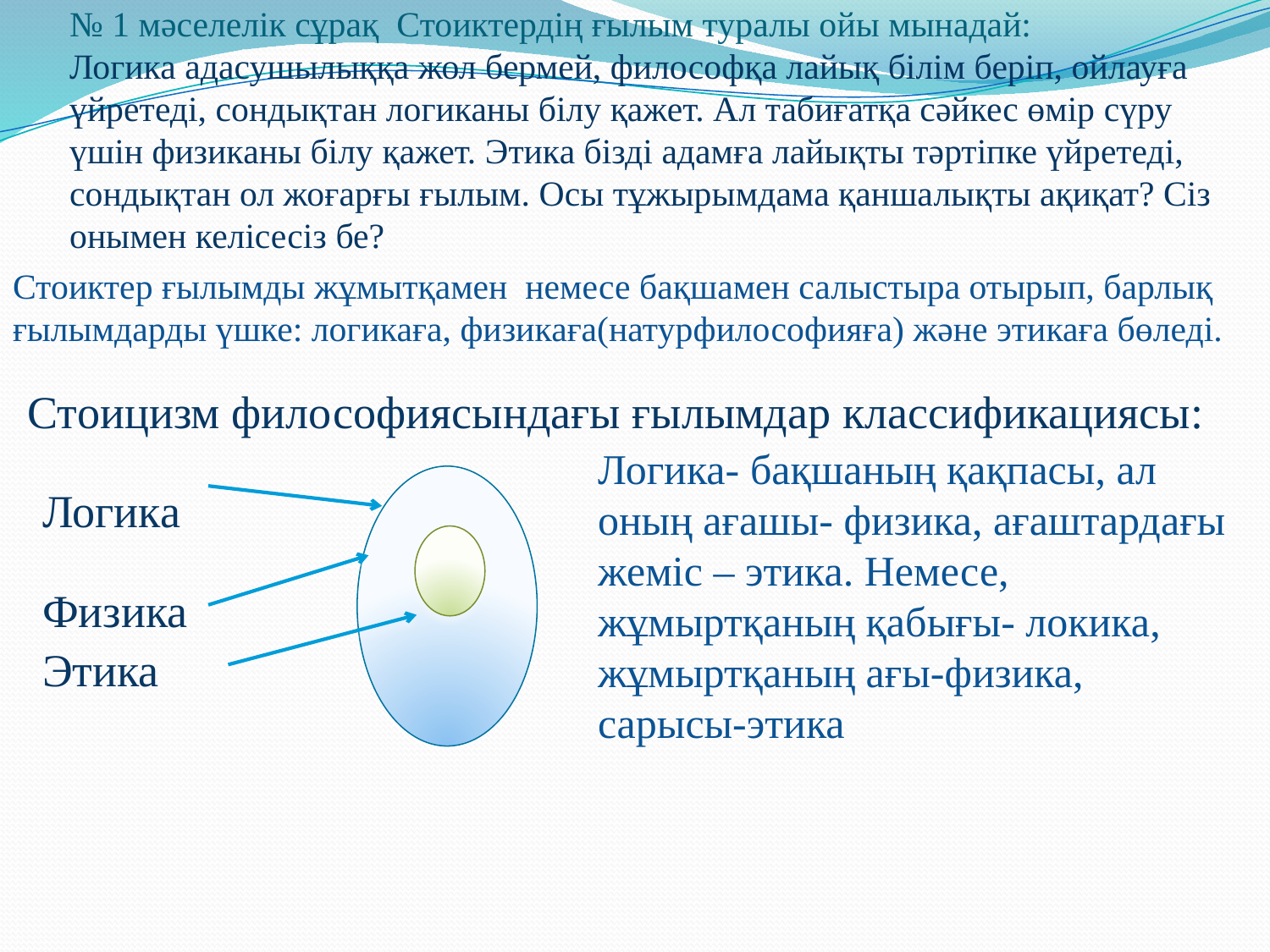

# № 1 мәселелік сұрақ  Стоиктердің ғылым туралы ойы мынадай: Логика адасушылыққа жол бермей, философқа лайық білім беріп, ойлауға  үйретеді, сондықтан логиканы білу қажет. Ал табиғатқа сәйкес өмір сүру үшін физиканы білу қажет. Этика бізді адамға лайықты тәртіпке үйретеді, сондықтан ол жоғарғы ғылым. Осы тұжырымдама қаншалықты ақиқат? Сіз онымен келісесіз бе?
Стоиктер ғылымды жұмытқамен  немесе бақшамен салыстыра отырып, барлық ғылымдарды үшке: логикаға, физикаға(натурфилософияға) және этикаға бөледі.
Стоицизм философиясындағы ғылымдар классификациясы:
Логика- бақшаның қақпасы, ал оның ағашы- физика, ағаштардағы жеміс – этика. Немесе, жұмыртқаның қабығы- локика, жұмыртқаның ағы-физика, сарысы-этика

Логика

Физика
Этика